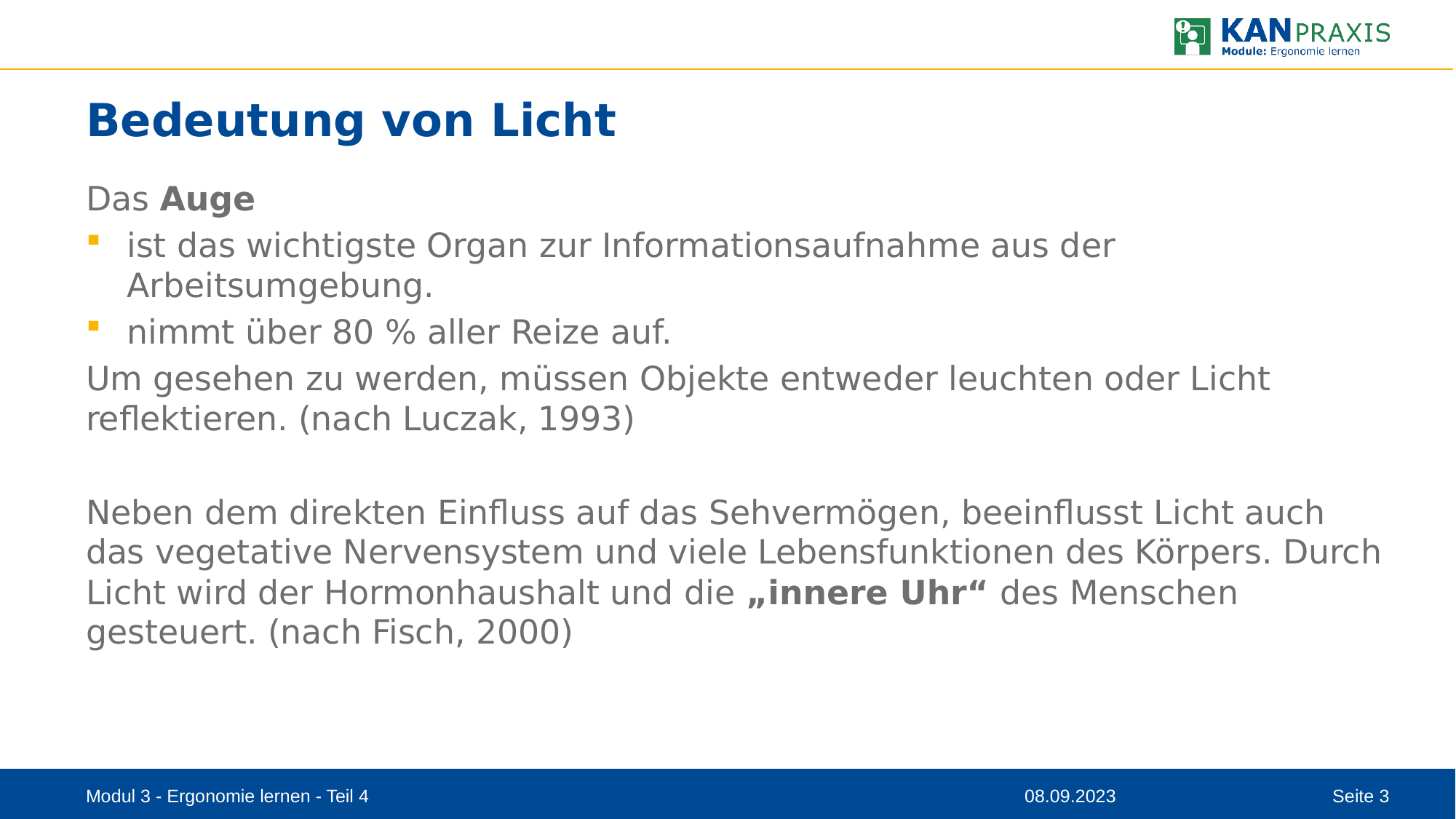

# Bedeutung von Licht
Das Auge
ist das wichtigste Organ zur Informationsaufnahme aus der Arbeitsumgebung.
nimmt über 80 % aller Reize auf.
Um gesehen zu werden, müssen Objekte entweder leuchten oder Licht reflektieren. (nach Luczak, 1993)

Neben dem direkten Einfluss auf das Sehvermögen, beeinflusst Licht auch das vegetative Nervensystem und viele Lebensfunktionen des Körpers. Durch Licht wird der Hormonhaushalt und die „innere Uhr“ des Menschen gesteuert. (nach Fisch, 2000)

Modul 3 - Ergonomie lernen - Teil 4
08.09.2023
Seite 3